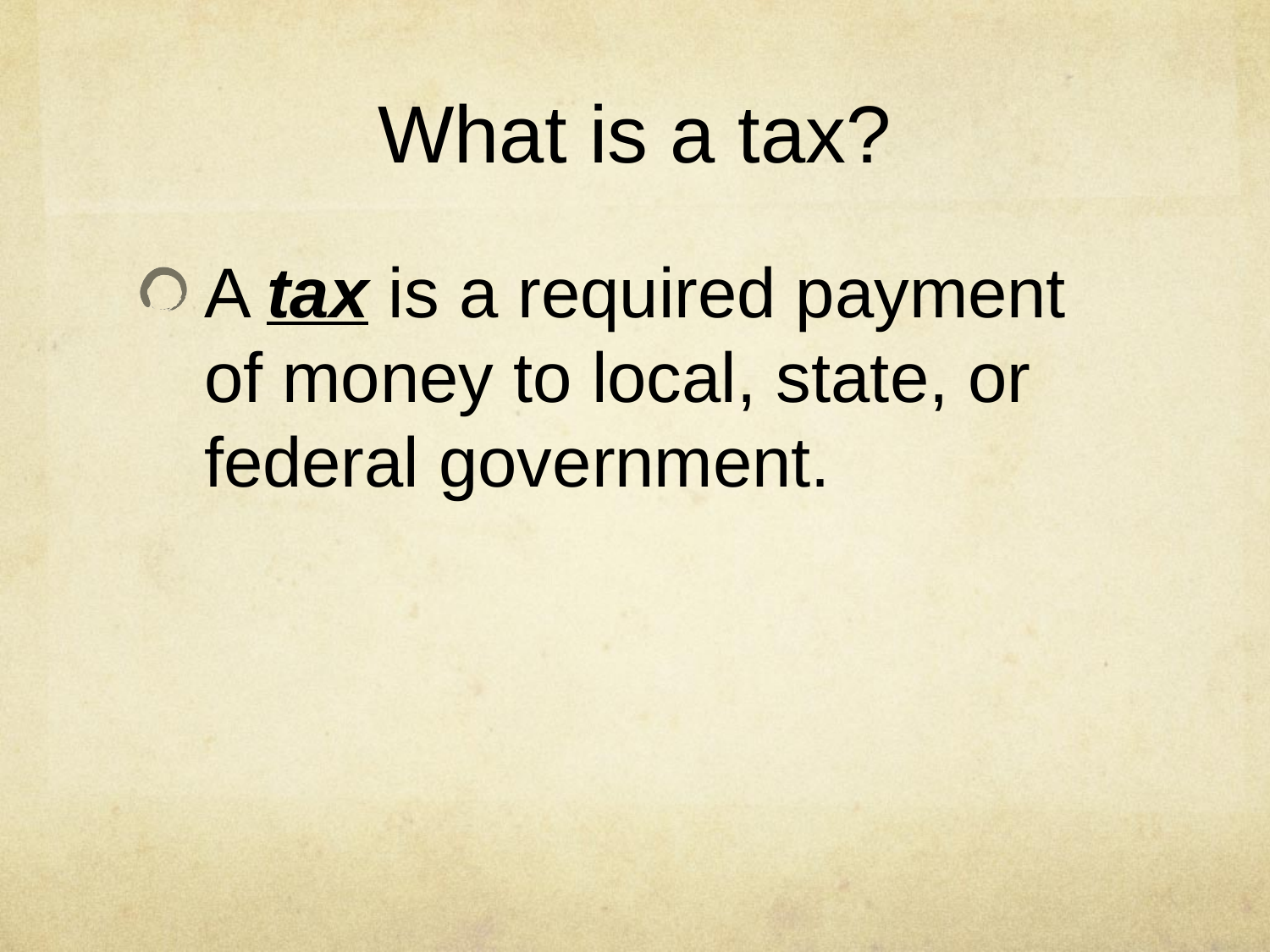

# What is a tax?
A tax is a required payment of money to local, state, or federal government.